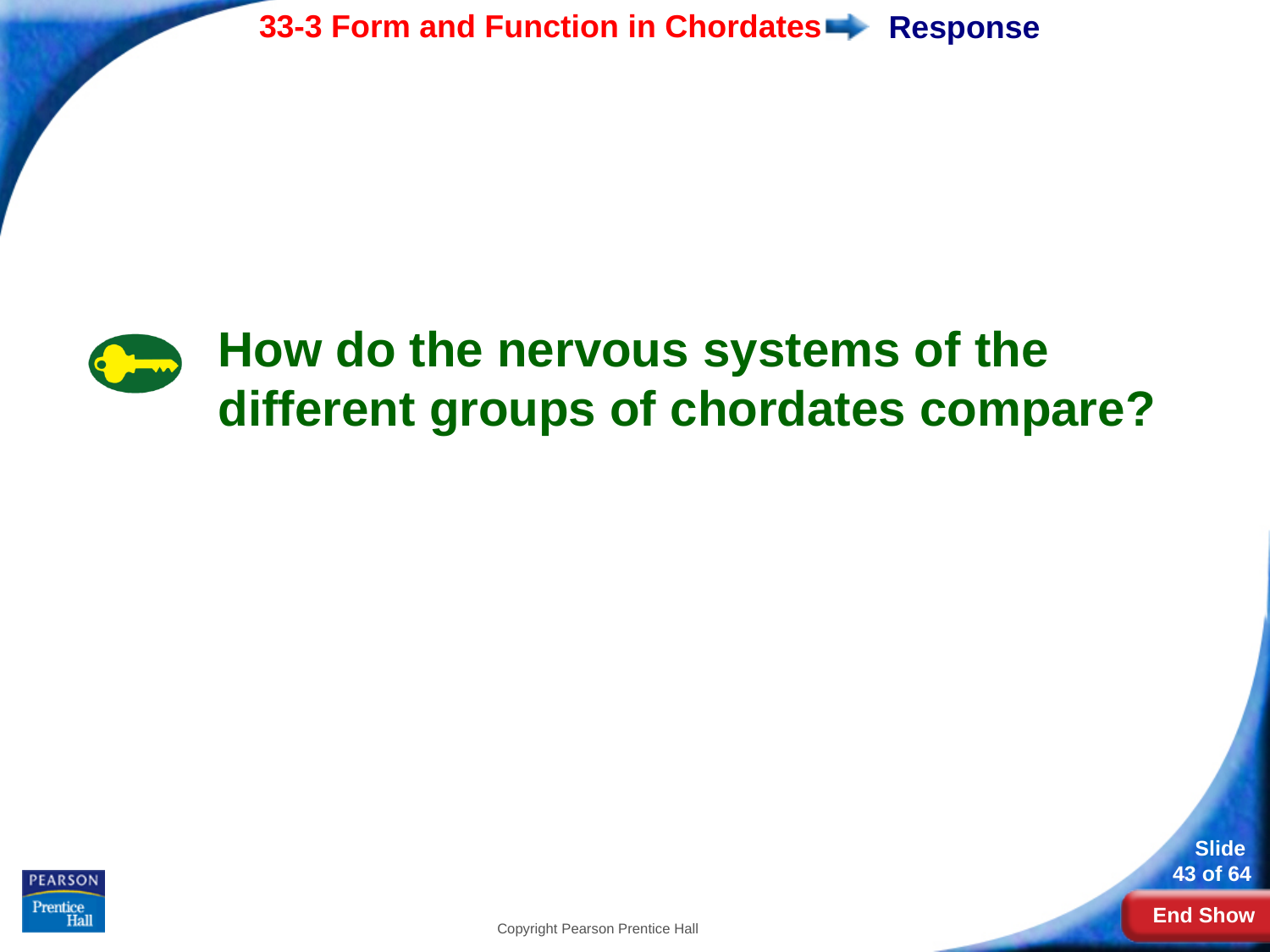

# Response

How do the nervous systems of the different groups of chordates compare?

Copyright Pearson Prentice Hall